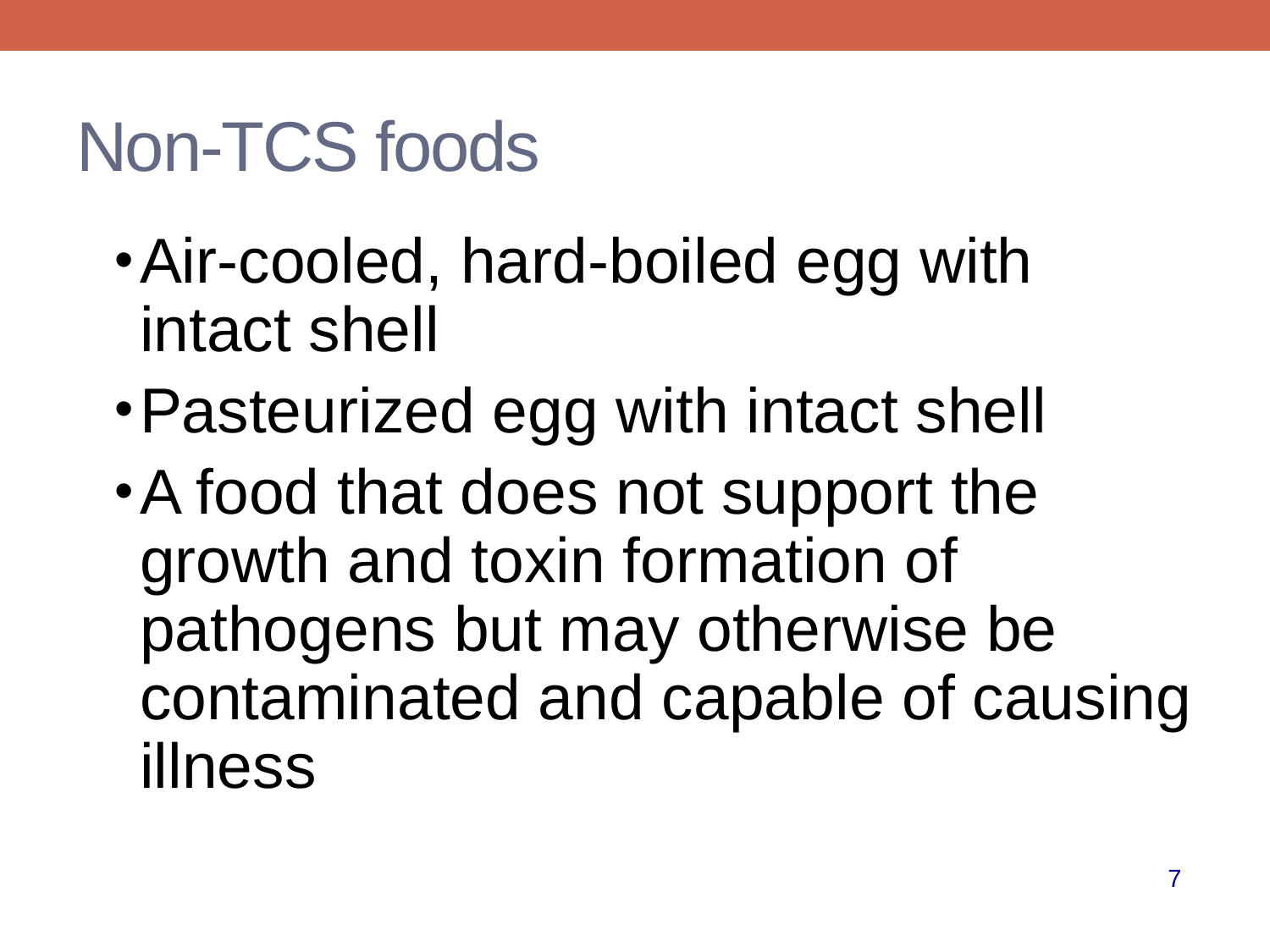

# Non-TCS foods
Air-cooled, hard-boiled egg with intact shell
Pasteurized egg with intact shell
A food that does not support the growth and toxin formation of pathogens but may otherwise be contaminated and capable of causing illness

7